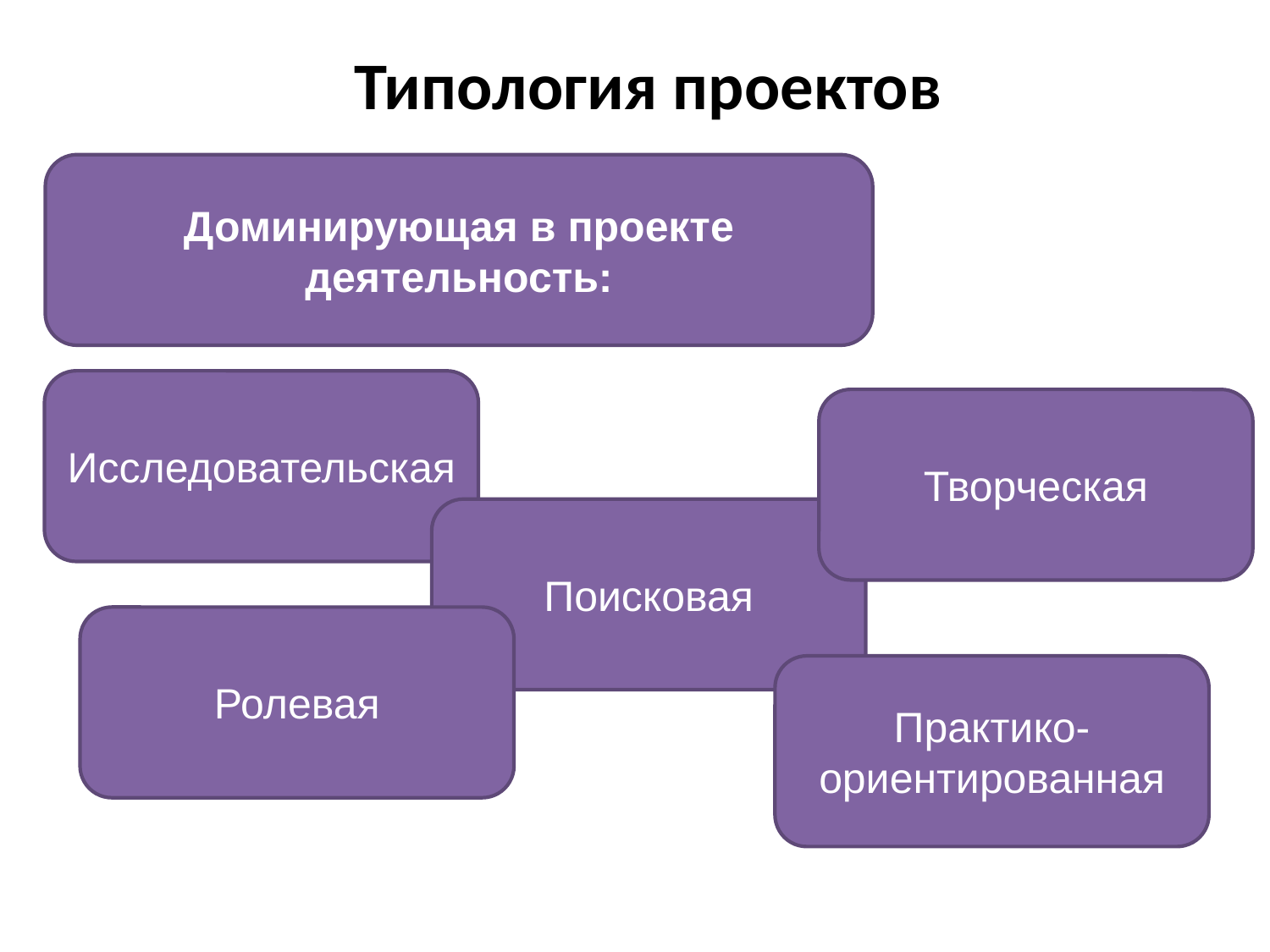

# Типология проектов
Доминирующая в проекте деятельность:
Исследовательская
Творческая
Поисковая
Ролевая
Практико-ориентированная